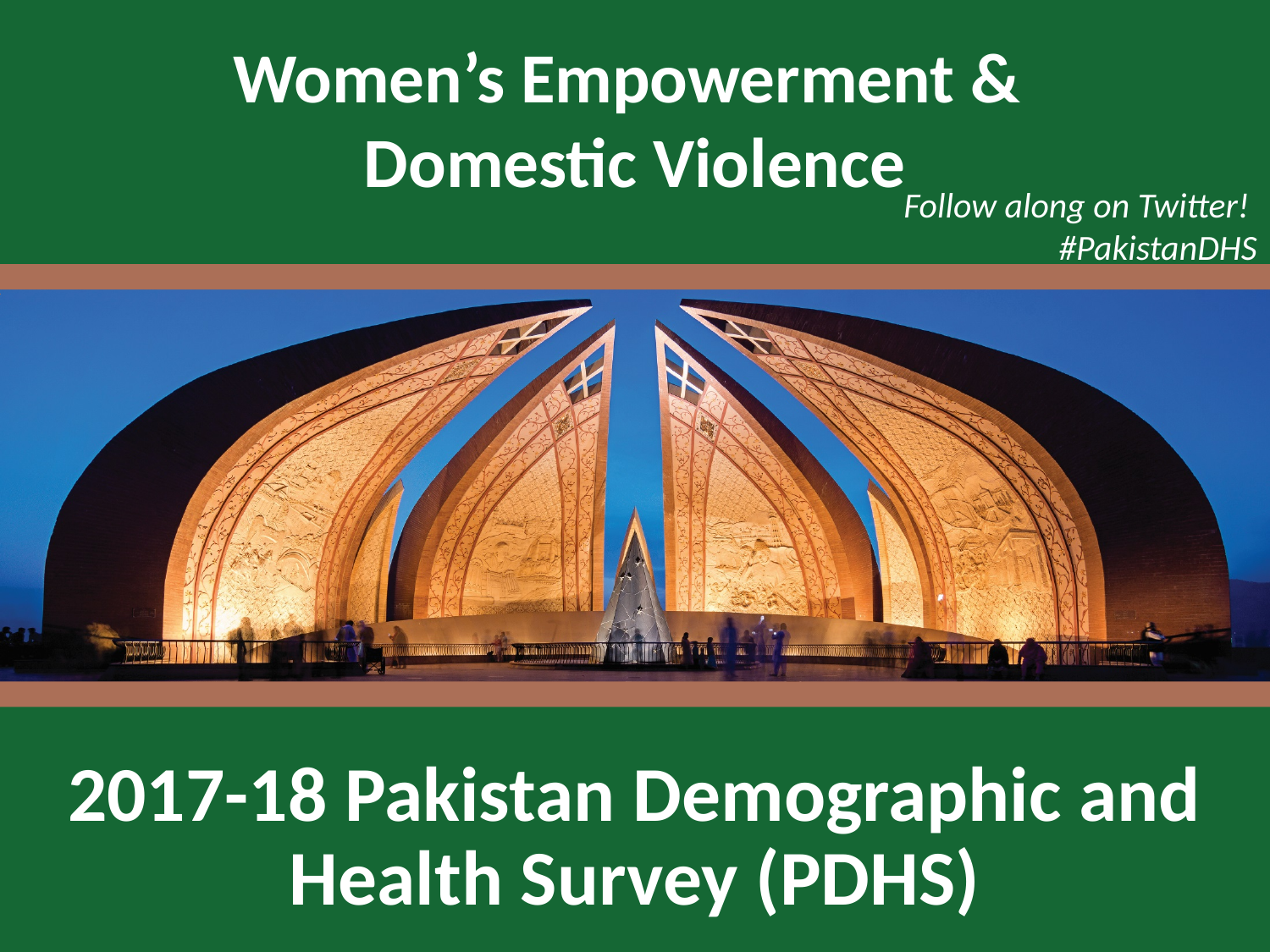

Women’s Empowerment &
Domestic Violence
Follow along on Twitter!
#PakistanDHS